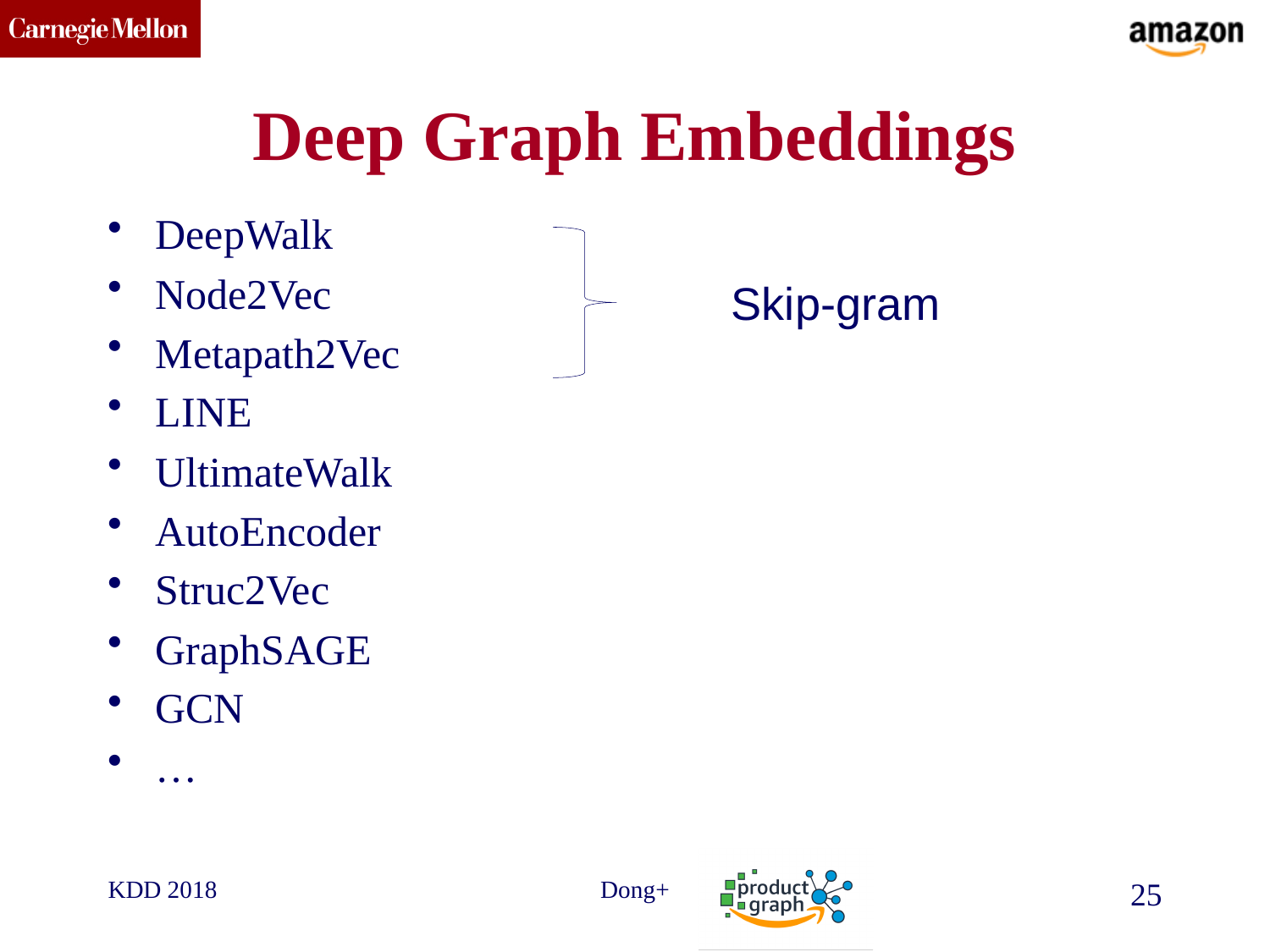

# Deep Graph Embeddings
DeepWalk
Node2Vec
Metapath2Vec
LINE
UltimateWalk
AutoEncoder
Struc2Vec
GraphSAGE
GCN
…

Skip-gram
KDD 2018
Dong+
25